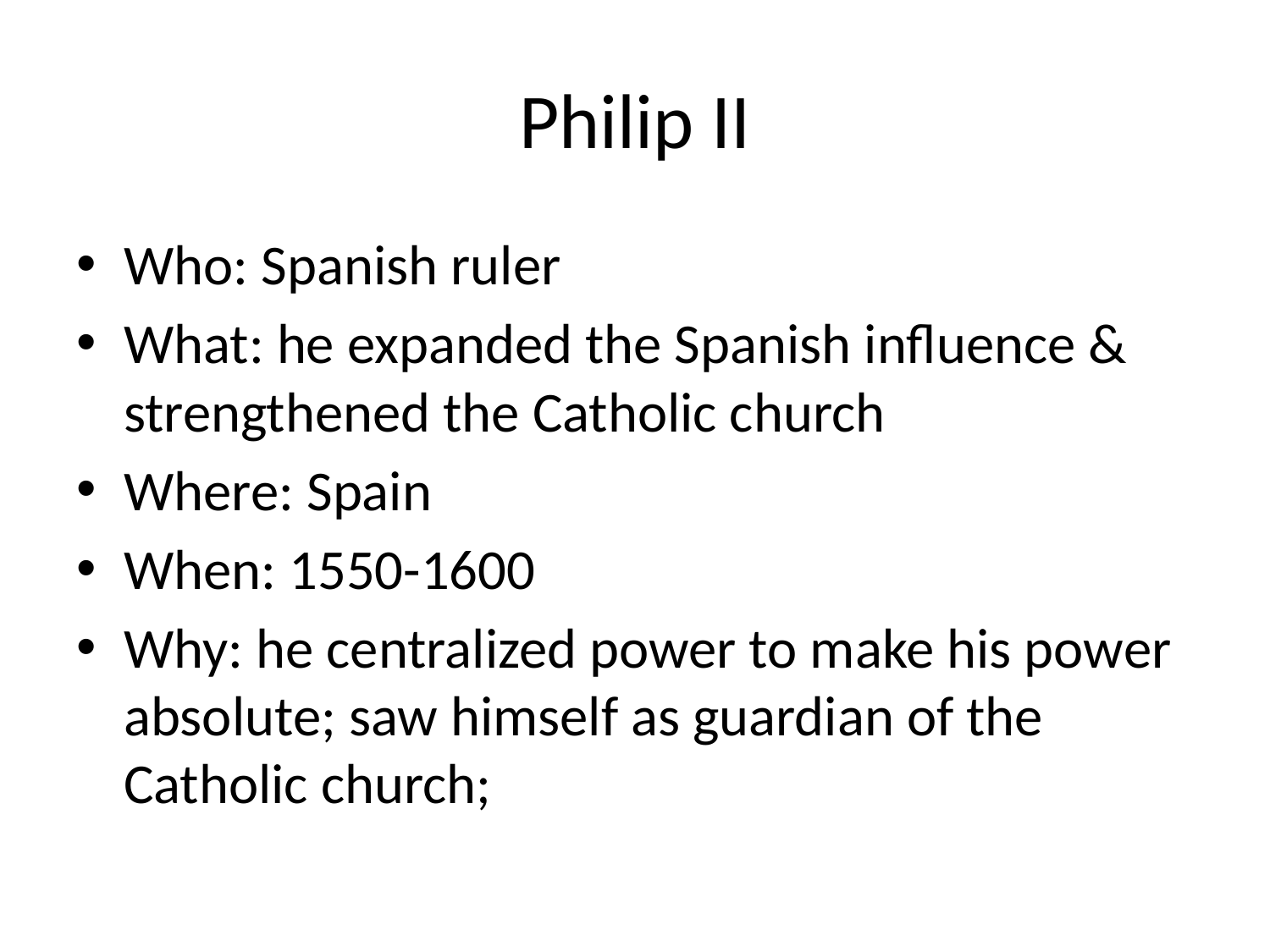

# Philip II
Who: Spanish ruler
What: he expanded the Spanish influence & strengthened the Catholic church
Where: Spain
When: 1550-1600
Why: he centralized power to make his power absolute; saw himself as guardian of the Catholic church;